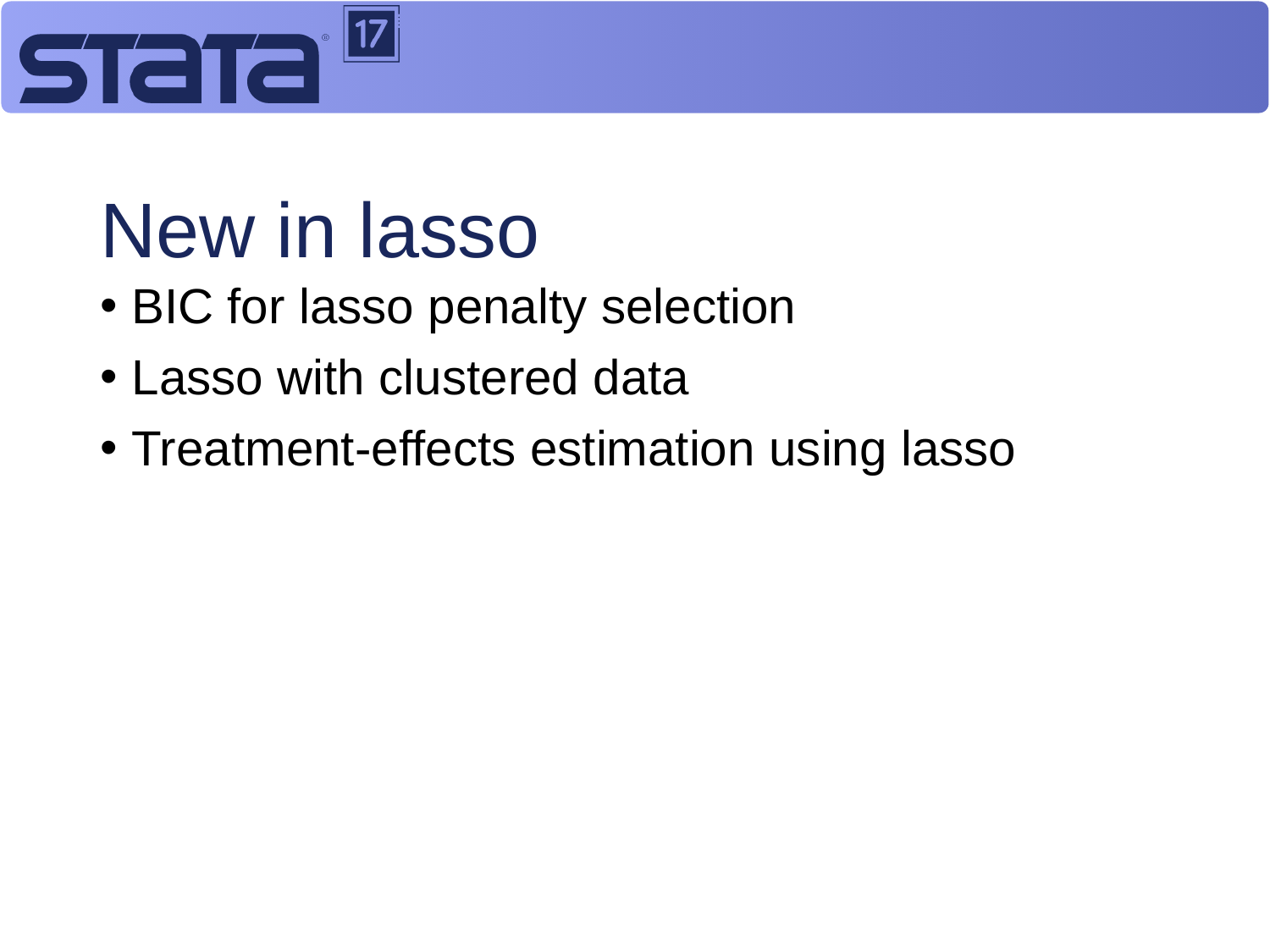

# New in lasso
BIC for lasso penalty selection
Lasso with clustered data
Treatment-effects estimation using lasso